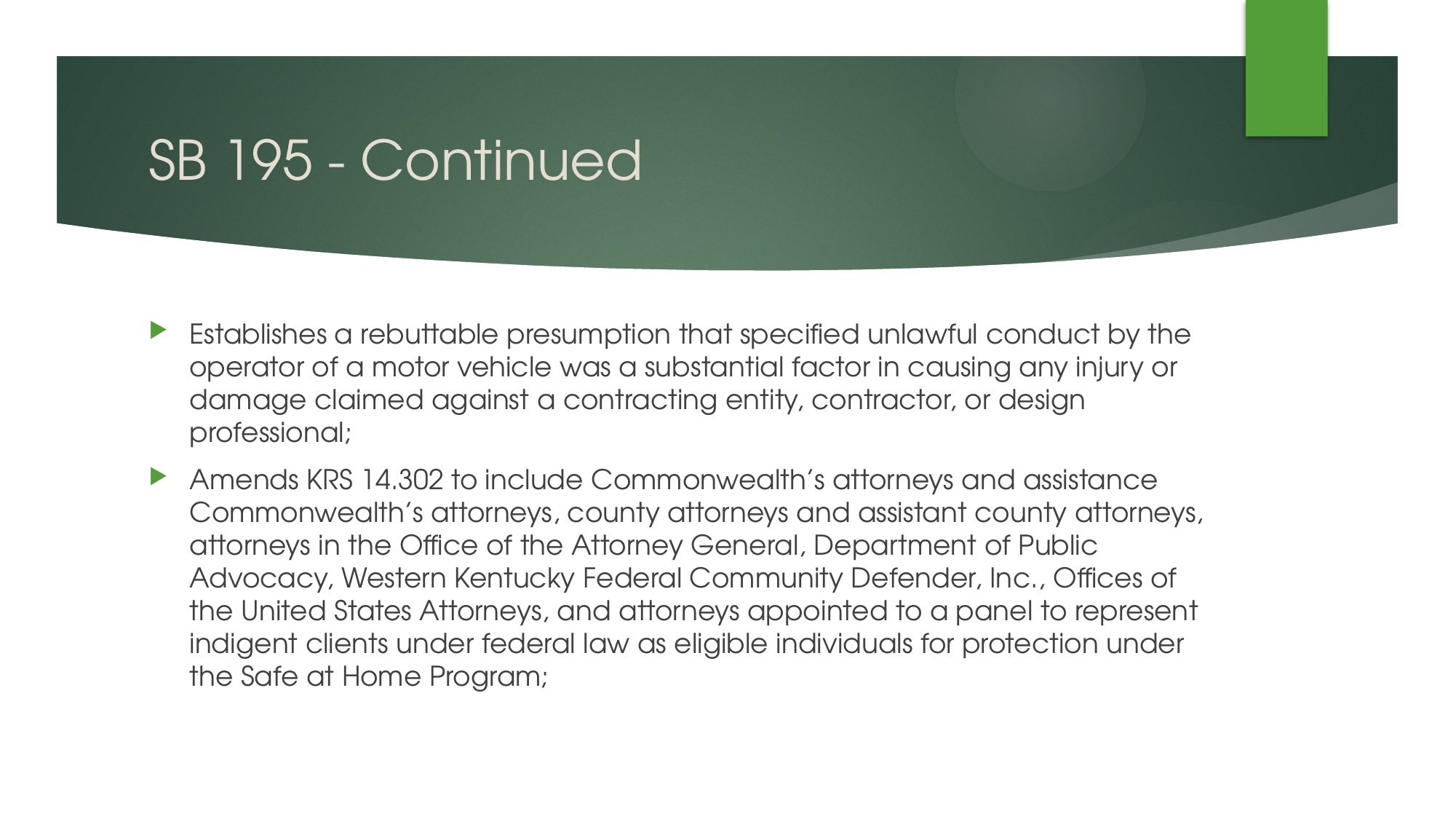

# SB 195 - Continued
Establishes a rebuttable presumption that specified unlawful conduct by the operator of a motor vehicle was a substantial factor in causing any injury or damage claimed against a contracting entity, contractor, or design professional;
Amends KRS 14.302 to include Commonwealth’s attorneys and assistance Commonwealth’s attorneys, county attorneys and assistant county attorneys, attorneys in the Office of the Attorney General, Department of Public Advocacy, Western Kentucky Federal Community Defender, Inc., Offices of the United States Attorneys, and attorneys appointed to a panel to represent indigent clients under federal law as eligible individuals for protection under the Safe at Home Program;